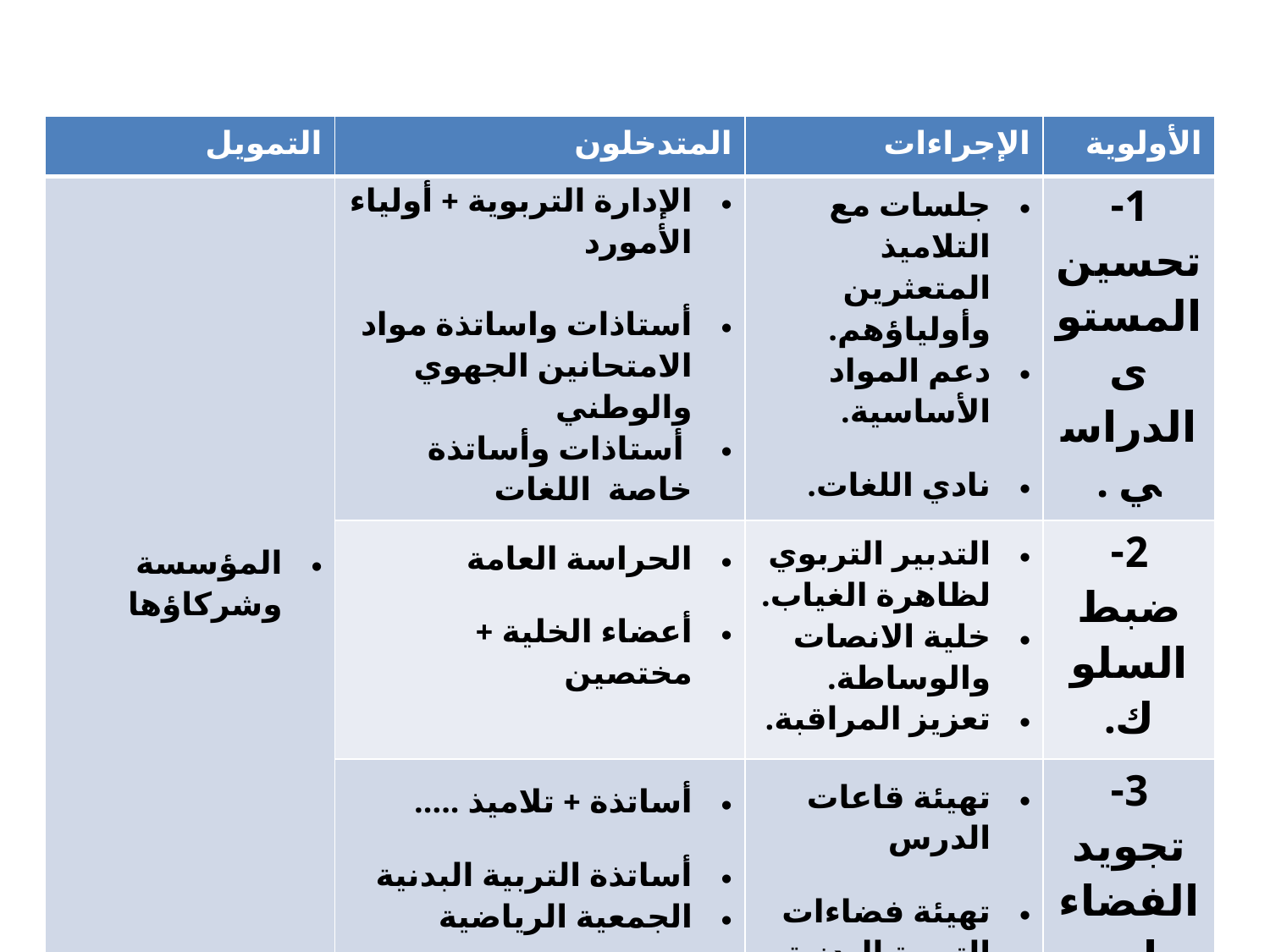

| التمويل | المتدخلون | الإجراءات | الأولوية |
| --- | --- | --- | --- |
| المؤسسة وشركاؤها | الإدارة التربوية + أولياء الأمورد أستاذات واساتذة مواد الامتحانين الجهوي والوطني أستاذات وأساتذة خاصة اللغات | جلسات مع التلاميذ المتعثرين وأولياؤهم. دعم المواد الأساسية. نادي اللغات. | 1- تحسين المستوى الدراسي . |
|  | الحراسة العامة أعضاء الخلية + مختصين | التدبير التربوي لظاهرة الغياب. خلية الانصات والوساطة. تعزيز المراقبة. | 2- ضبط السلوك. |
|  | أساتذة + تلاميذ ..... أساتذة التربية البدنية الجمعية الرياضية | تهيئة قاعات الدرس تهيئة فضاءات التربية البدنية | 3- تجويد الفضاءات |